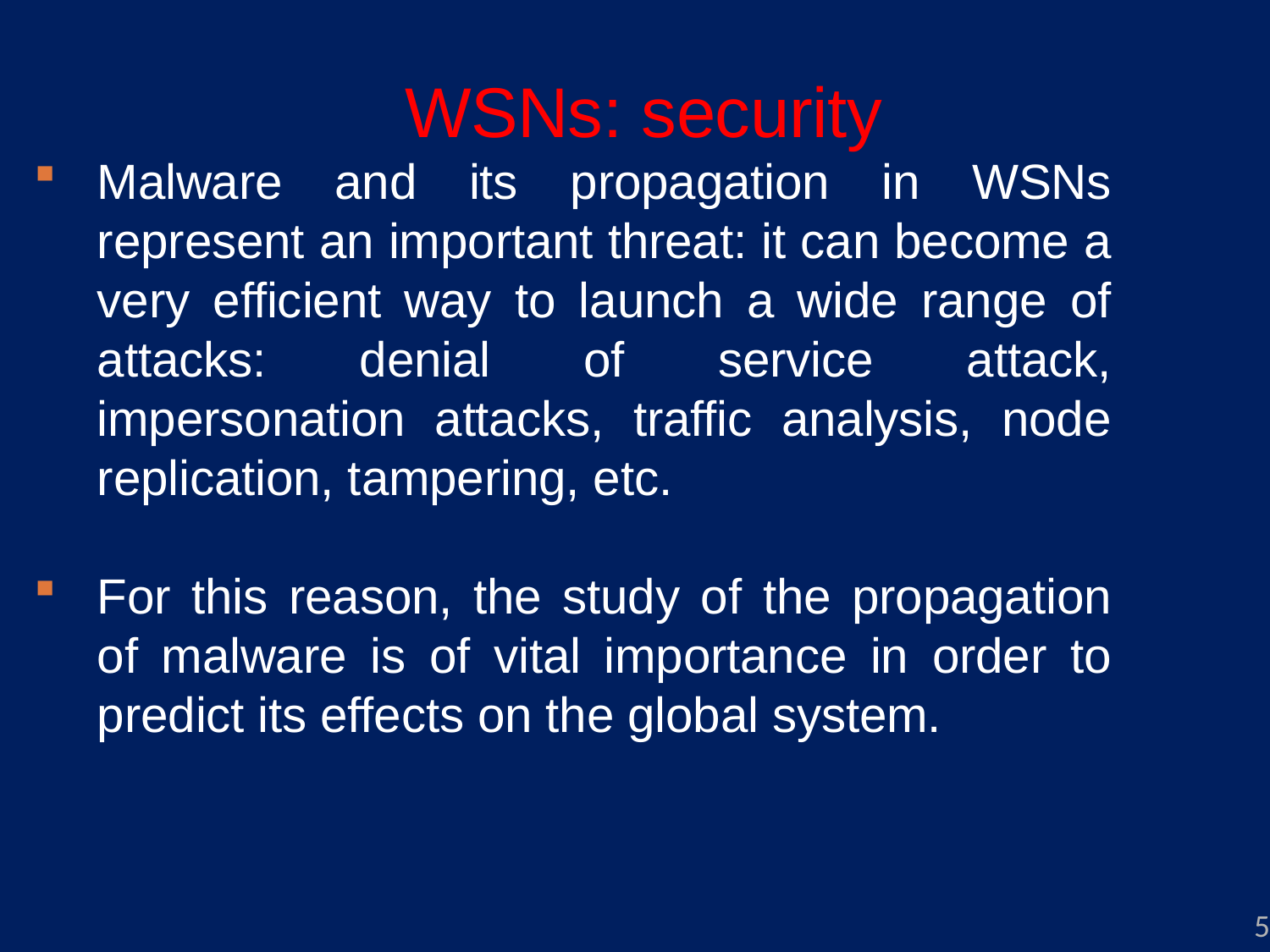

# WSNs: security
Malware and its propagation in WSNs represent an important threat: it can become a very efficient way to launch a wide range of attacks: denial of service attack, impersonation attacks, traffic analysis, node replication, tampering, etc.

For this reason, the study of the propagation of malware is of vital importance in order to predict its effects on the global system.
5